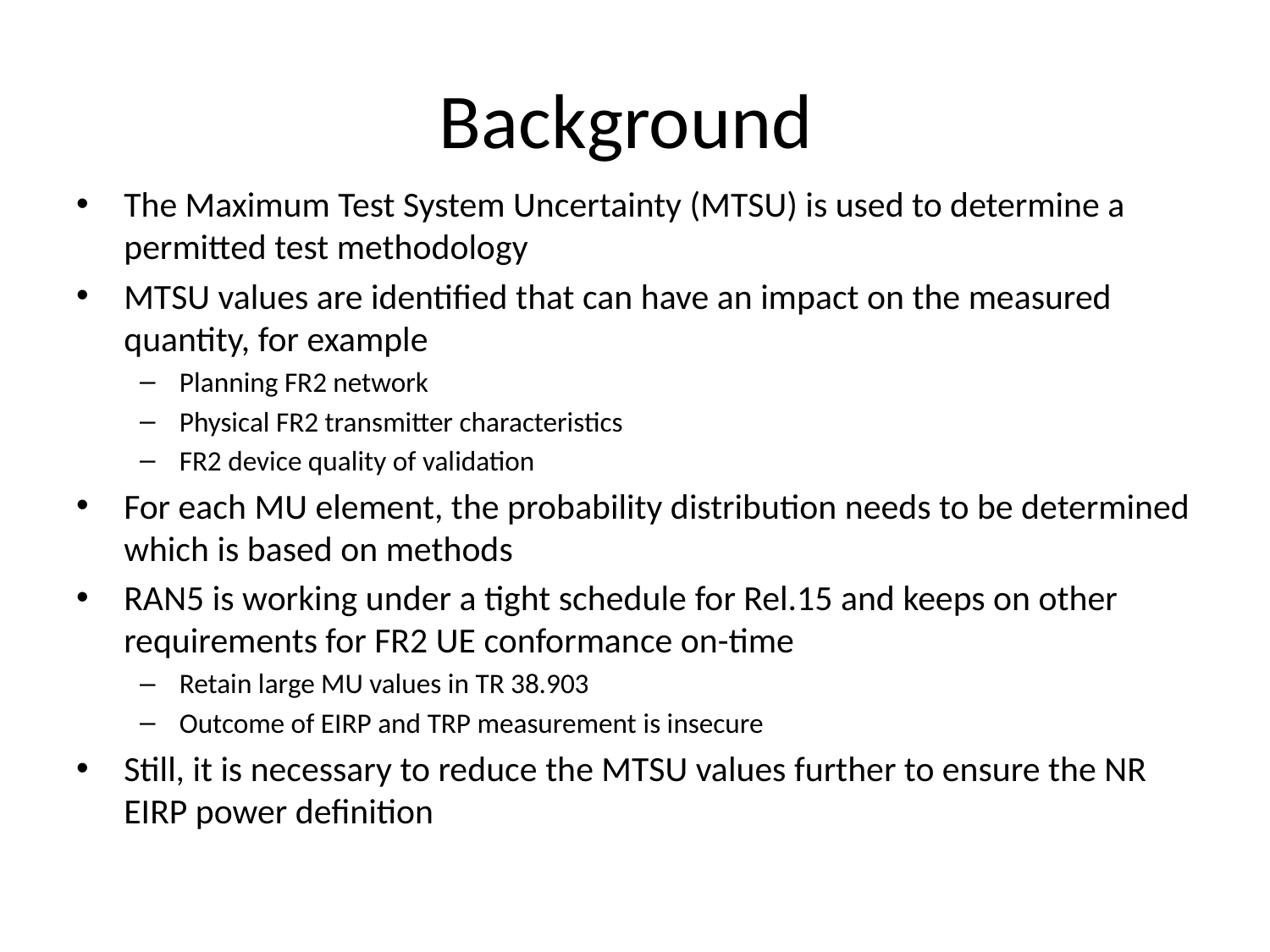

# Background
The Maximum Test System Uncertainty (MTSU) is used to determine a permitted test methodology
MTSU values are identified that can have an impact on the measured quantity, for example
Planning FR2 network
Physical FR2 transmitter characteristics
FR2 device quality of validation
For each MU element, the probability distribution needs to be determined which is based on methods
RAN5 is working under a tight schedule for Rel.15 and keeps on other requirements for FR2 UE conformance on-time
Retain large MU values in TR 38.903
Outcome of EIRP and TRP measurement is insecure
Still, it is necessary to reduce the MTSU values further to ensure the NR EIRP power definition